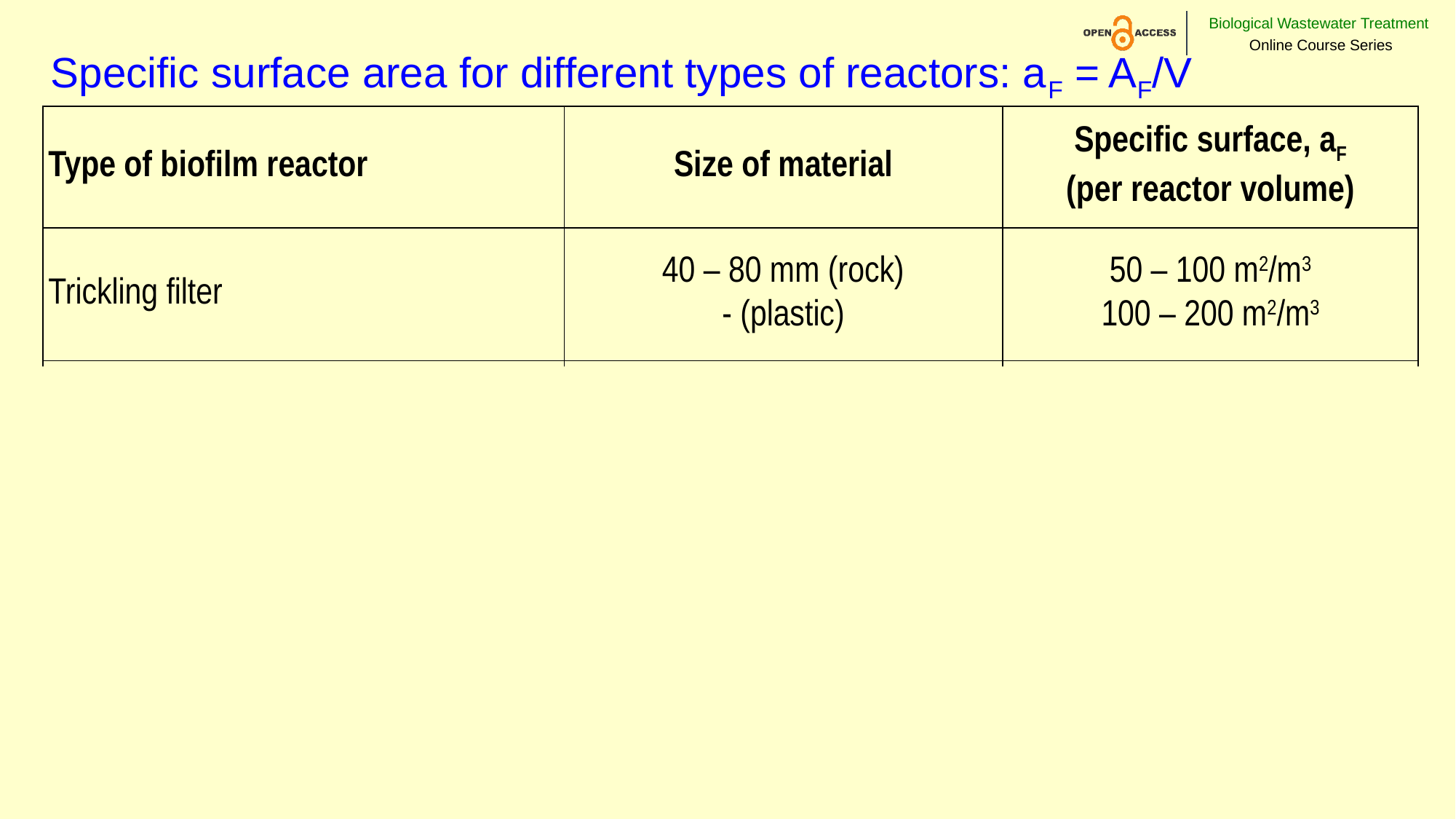

# Specific surface area for different types of reactors: aF = AF/V
| Type of biofilm reactor | Size of material | Specific surface, aF (per reactor volume) |
| --- | --- | --- |
| Trickling filter | 40 – 80 mm (rock) - (plastic) | 50 – 100 m2/m3 100 – 200 m2/m3 |
| Rotating biological contactor (RBC) | - | 100 – 200 m2/m3 |
| Biofilter | 1 – 8 mm | 1'000 – 3'000 m2/m3 |
| Fluidized bed, airlift reactor | 0.2 – 0.8 mm | 3'000 – 4'000 m2/m3 |
| Moving-bed biofilm reactor (MBBR) | 3.5 – 25 mm | 300 – 500 m2/m3 |
| Aerobic granular sludge (AGS) | 0.2 – 5 mm (granule) | 100 – 3'000 m2/m3 |
| Membrane-aerated biofilm reactor | - | 50 – 500 m2/m3 |